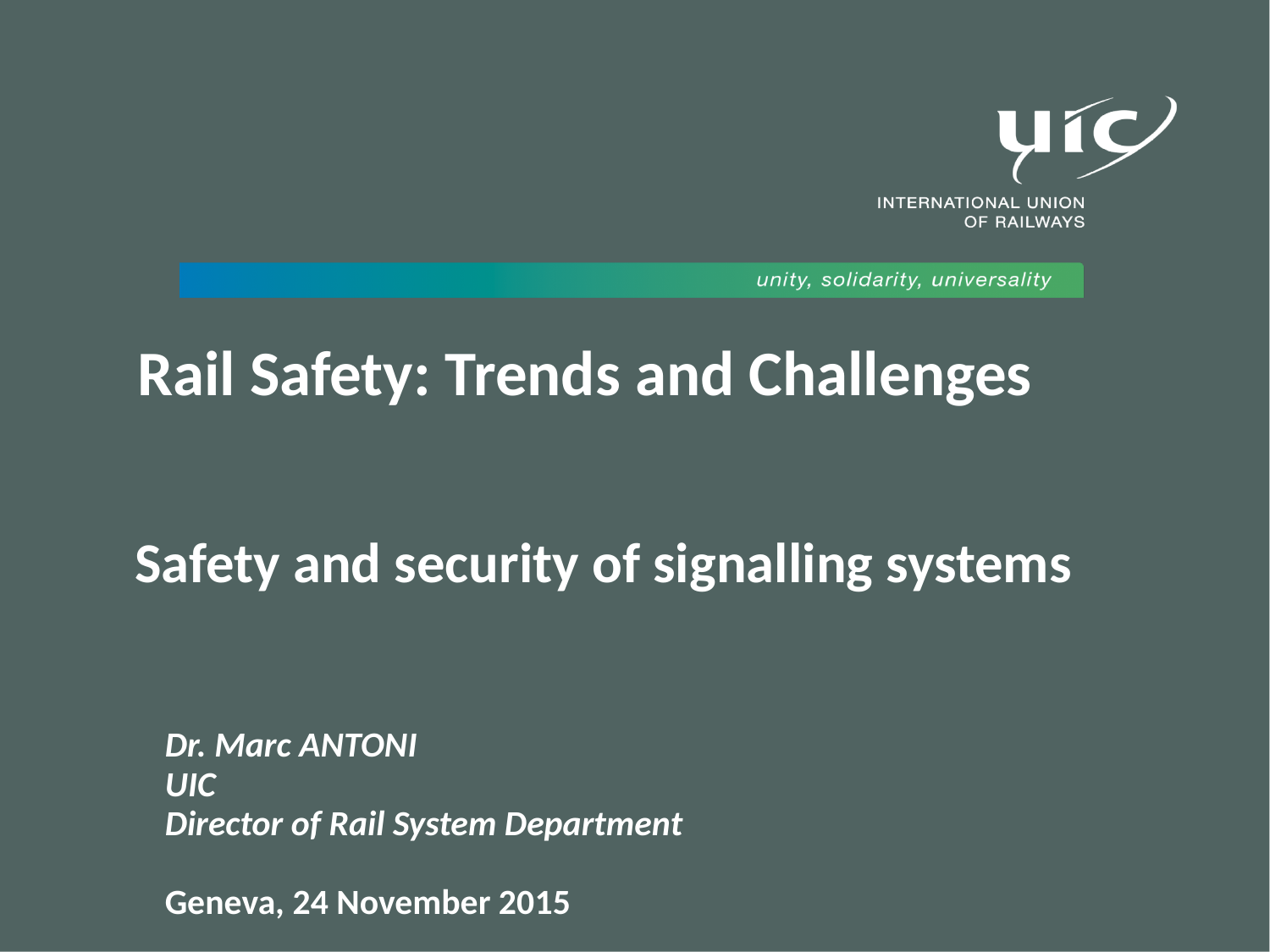

Rail Safety: Trends and Challenges
Safety and security of signalling systems
Dr. Marc ANTONI
UIC
Director of Rail System Department

Geneva, 24 November 2015